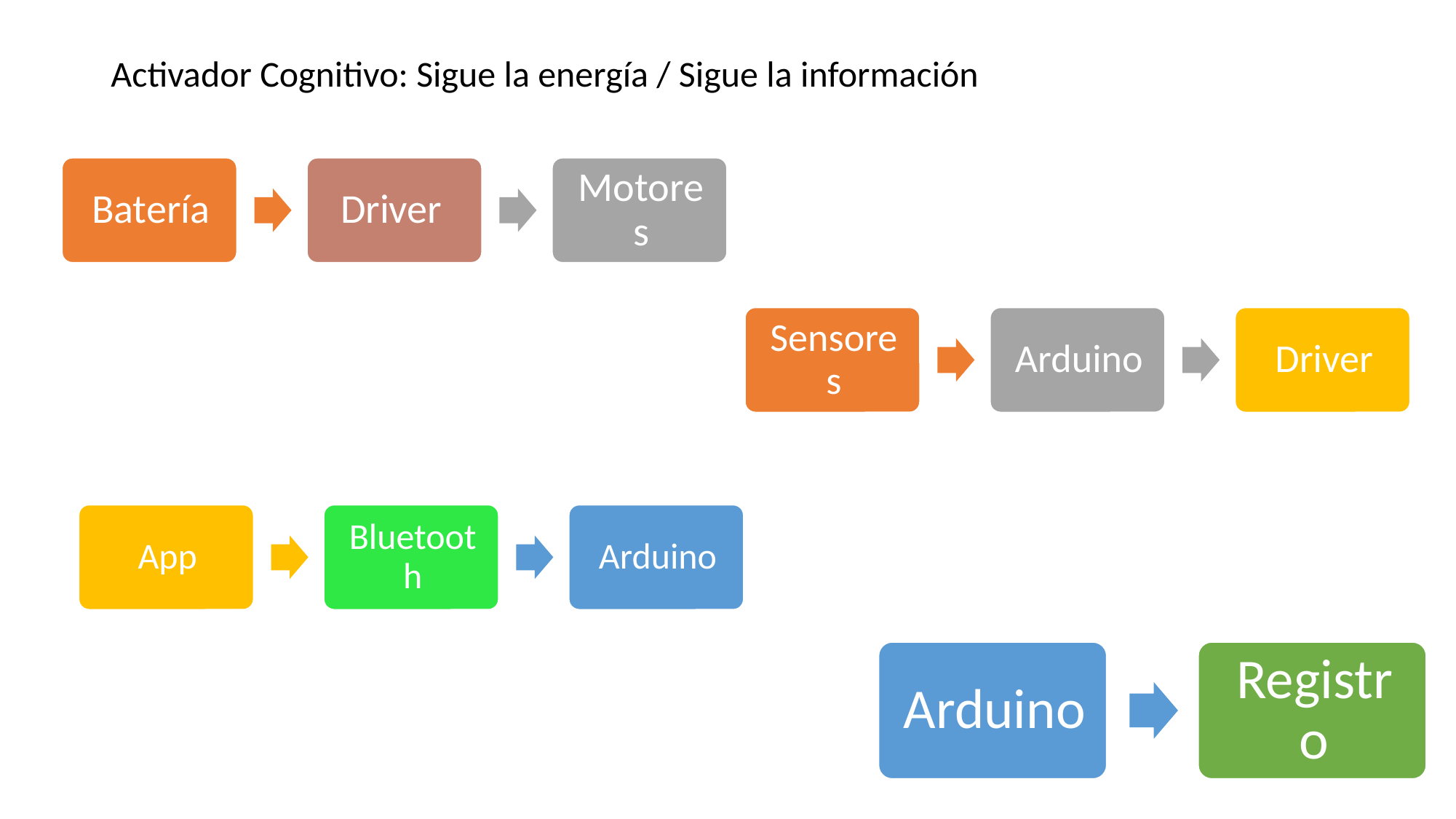

# Activador Cognitivo: Sigue la energía / Sigue la información
Batería

Driver

Motores
Sensores

Arduino

Driver
App

Bluetooth

Arduino
Arduino

Registro